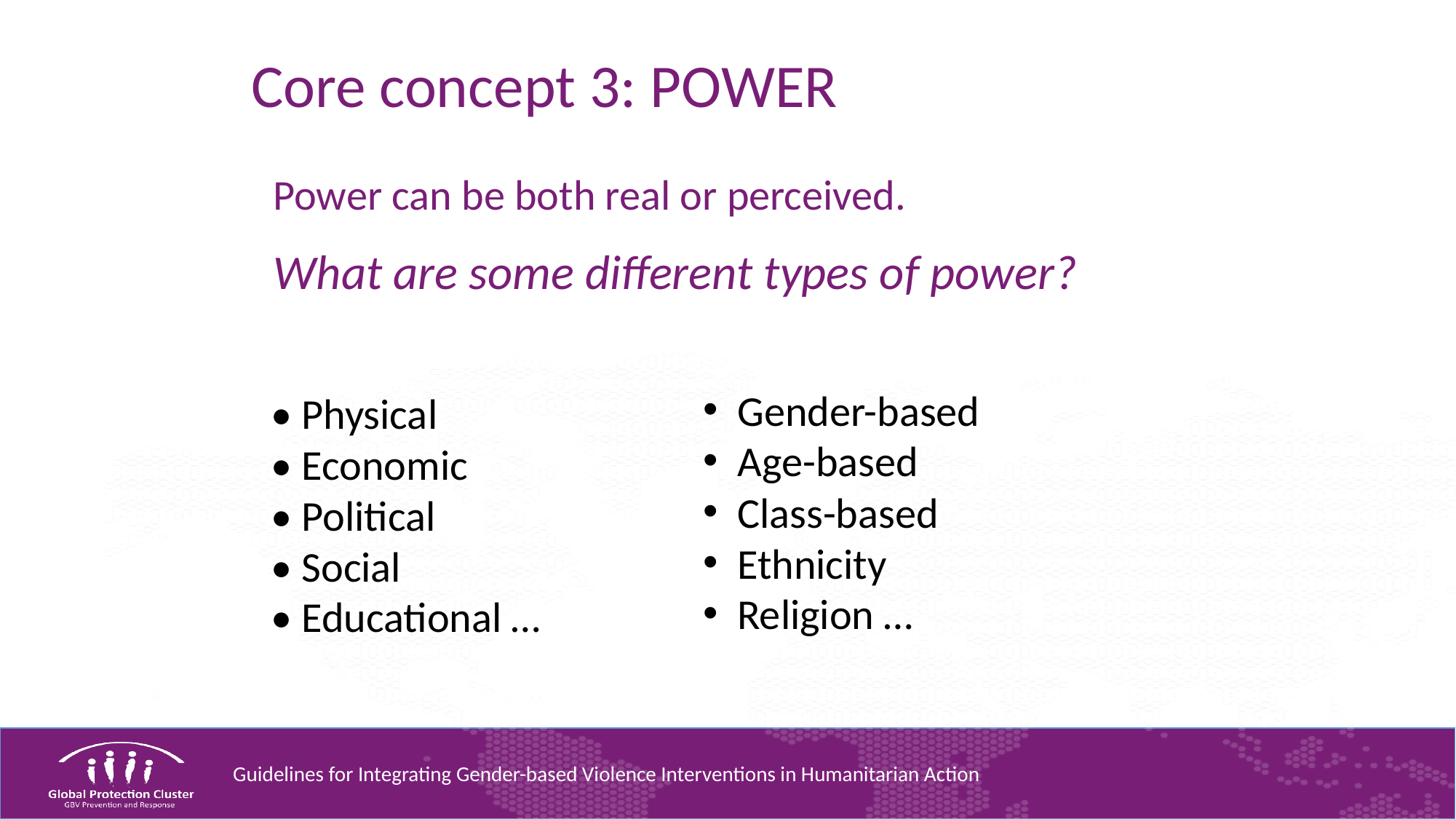

Core concept 3: POWER
Power can be both real or perceived.

What are some different types of power?

• Physical
• Economic
• Political
• Social
• Educational …

Gender-based
Age-based
Class-based
Ethnicity
Religion …